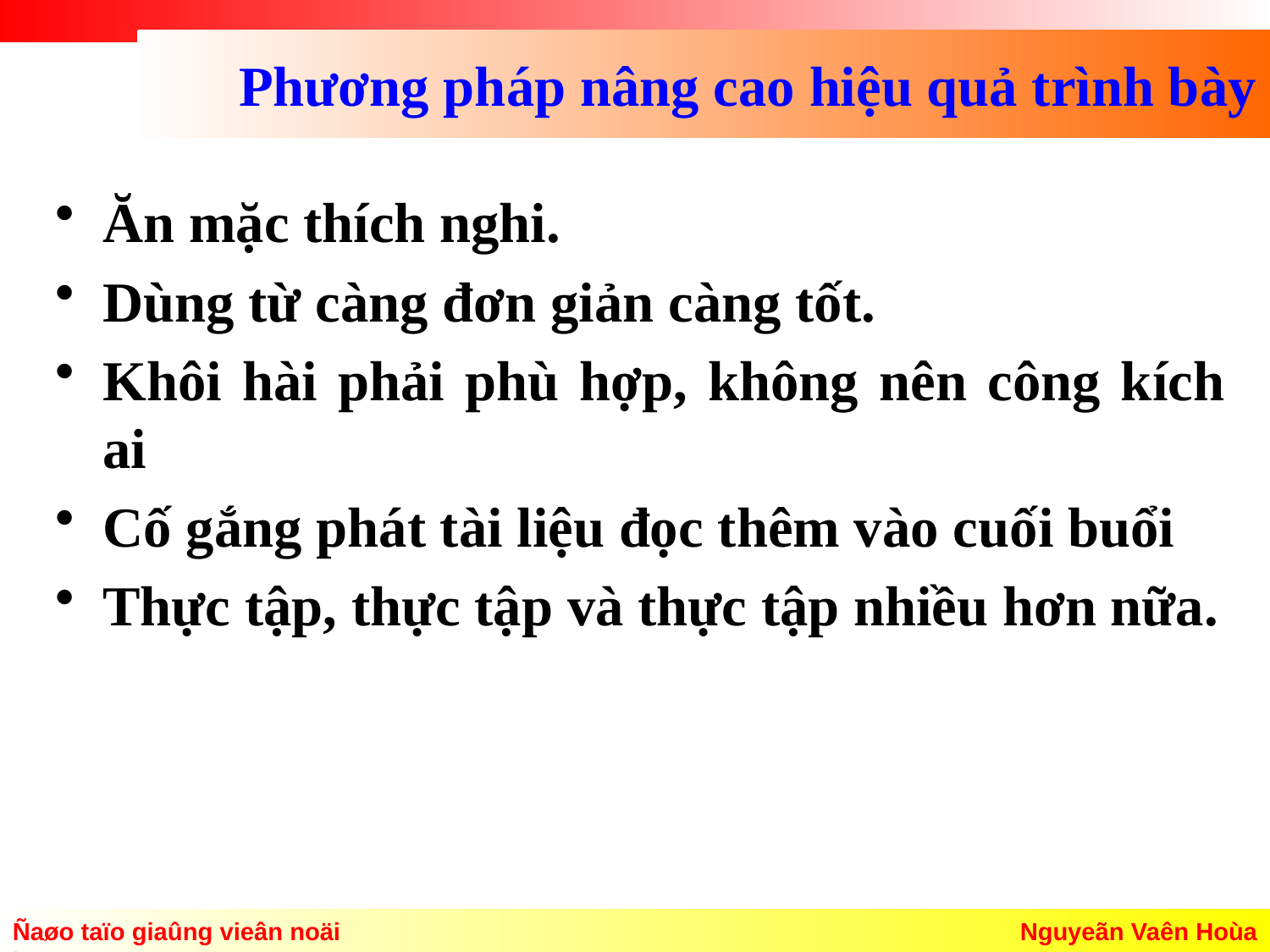

# Phương pháp nâng cao hiệu quả trình bày
Ăn mặc thích nghi.
Dùng từ càng đơn giản càng tốt.
Khôi hài phải phù hợp, không nên công kích ai
Cố gắng phát tài liệu đọc thêm vào cuối buổi
Thực tập, thực tập và thực tập nhiều hơn nữa.